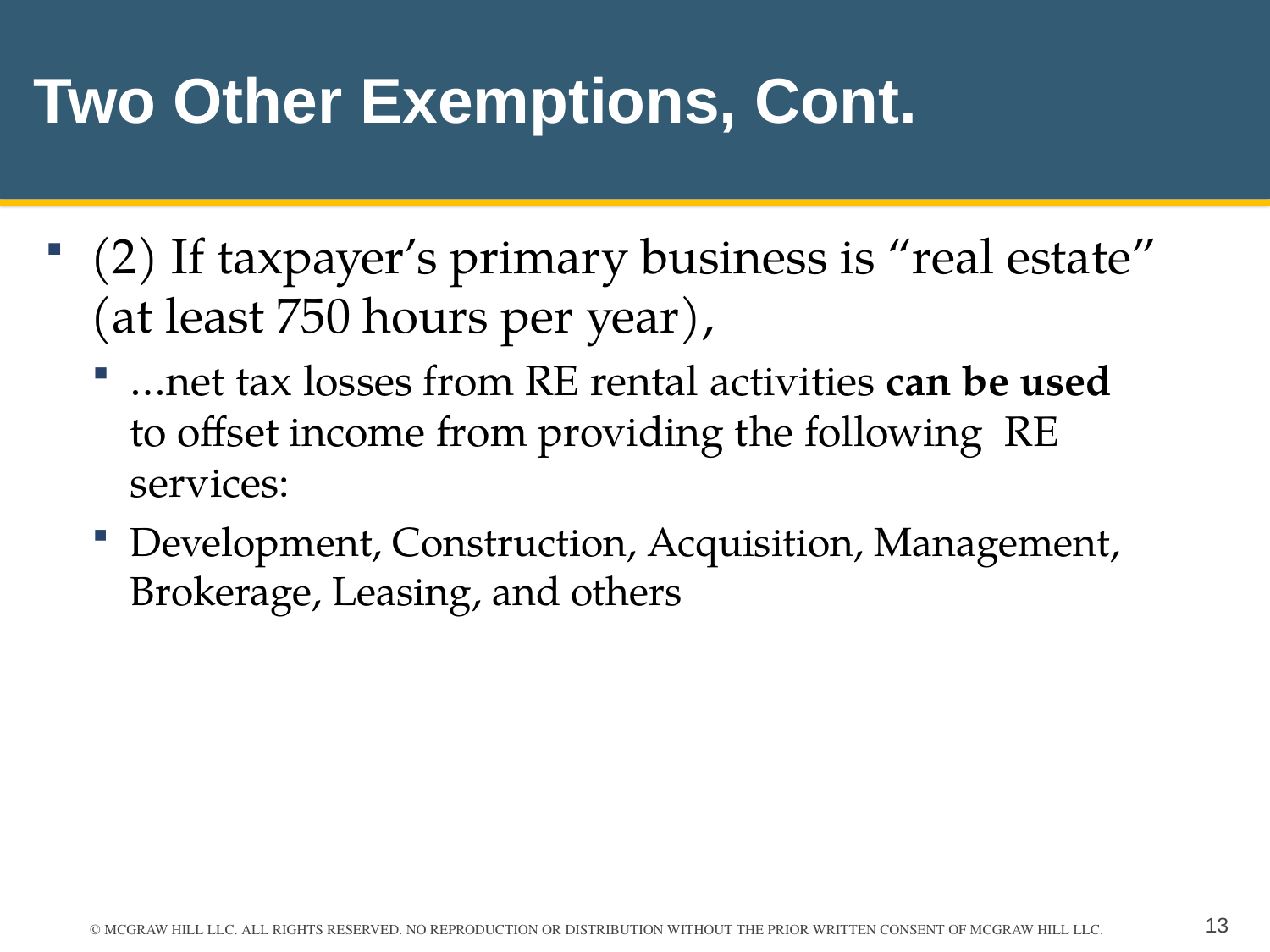

# Two Other Exemptions, Cont.
(2) If taxpayer’s primary business is “real estate” (at least 750 hours per year),
…net tax losses from RE rental activities can be used  to offset income from providing the following  RE services:
Development, Construction, Acquisition, Management, Brokerage, Leasing, and others
© MCGRAW HILL LLC. ALL RIGHTS RESERVED. NO REPRODUCTION OR DISTRIBUTION WITHOUT THE PRIOR WRITTEN CONSENT OF MCGRAW HILL LLC.
13